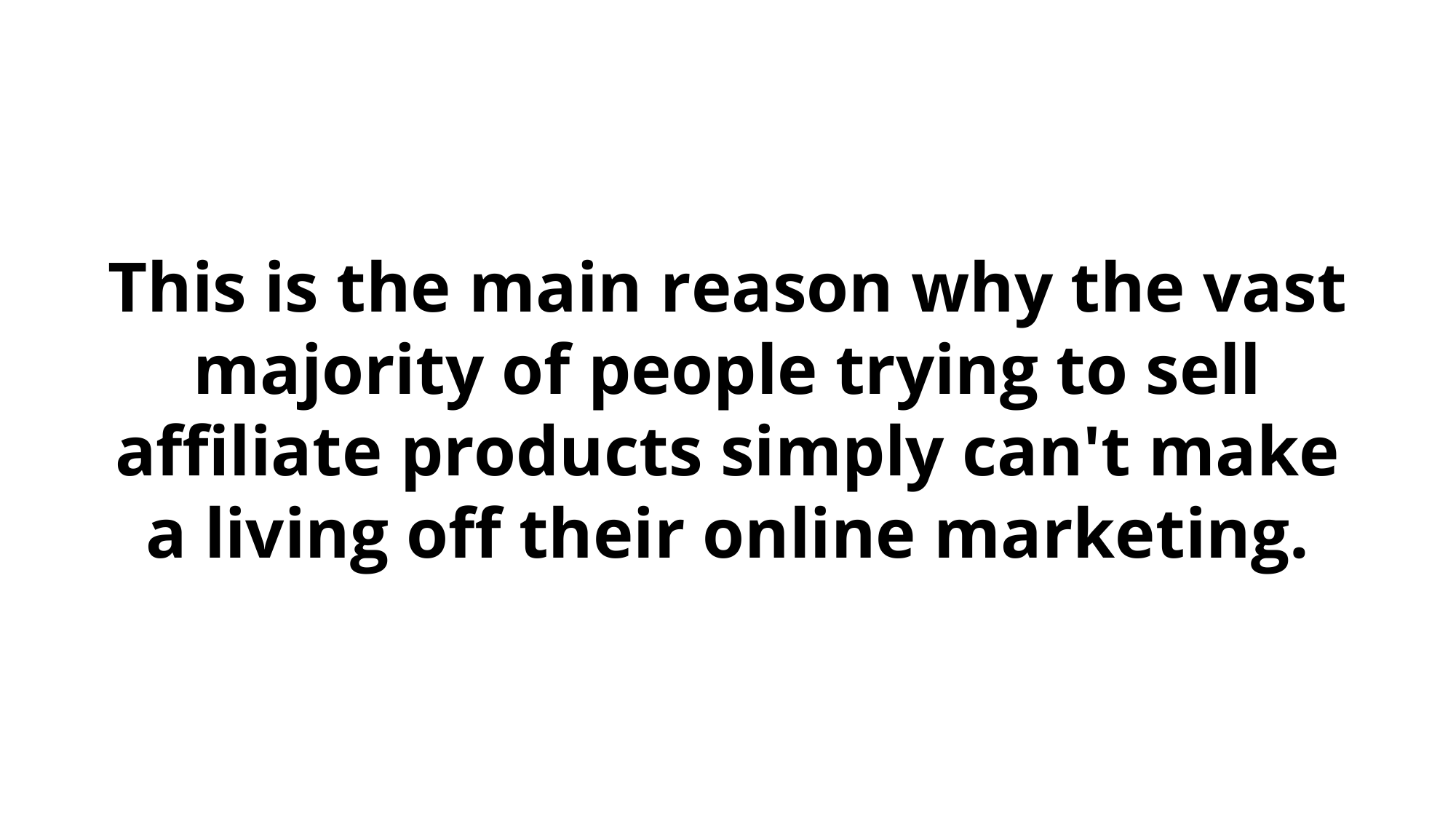

This is the main reason why the vast majority of people trying to sell affiliate products simply can't make a living off their online marketing.